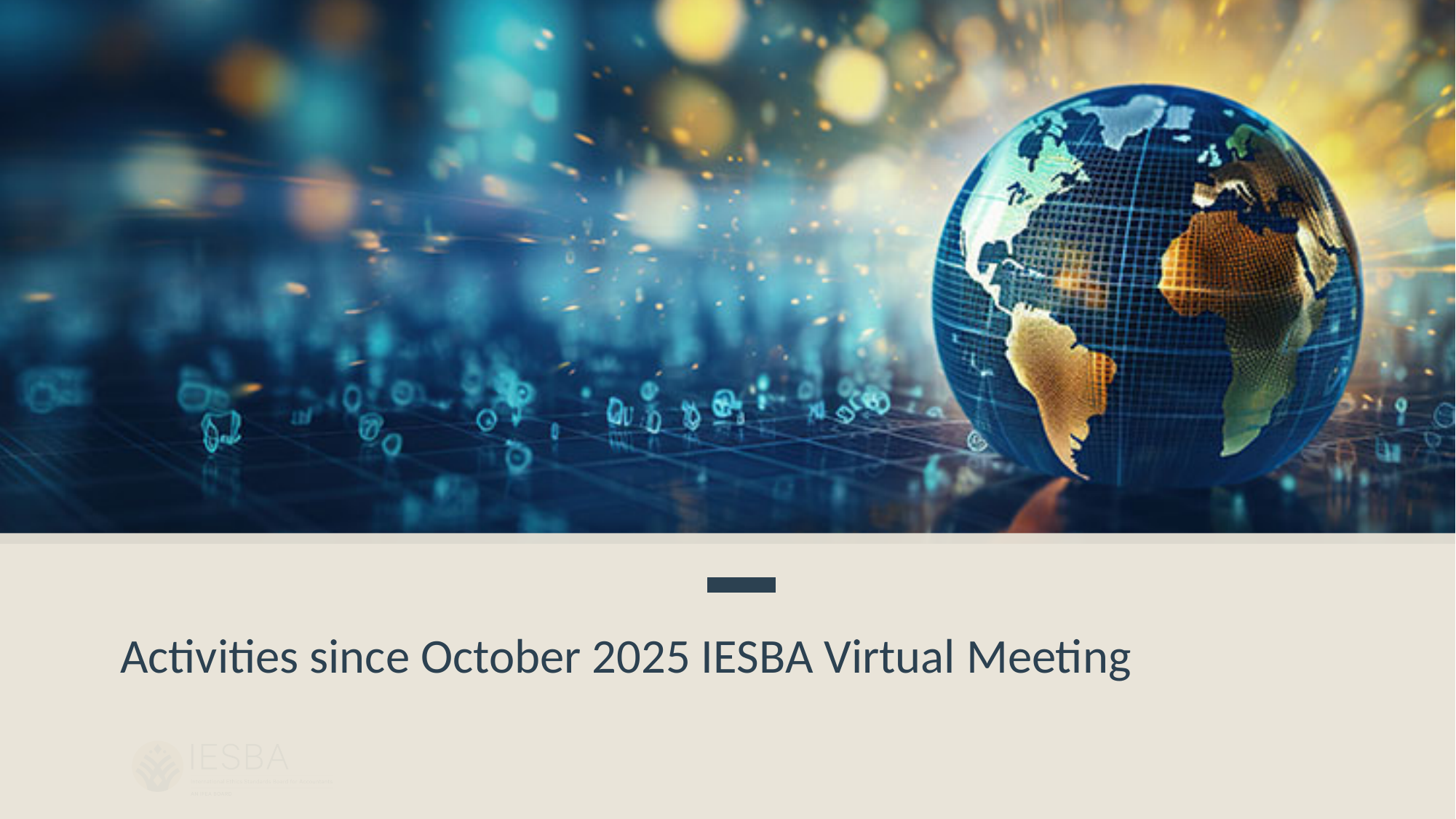

# Activities since October 2025 IESBA Virtual Meeting